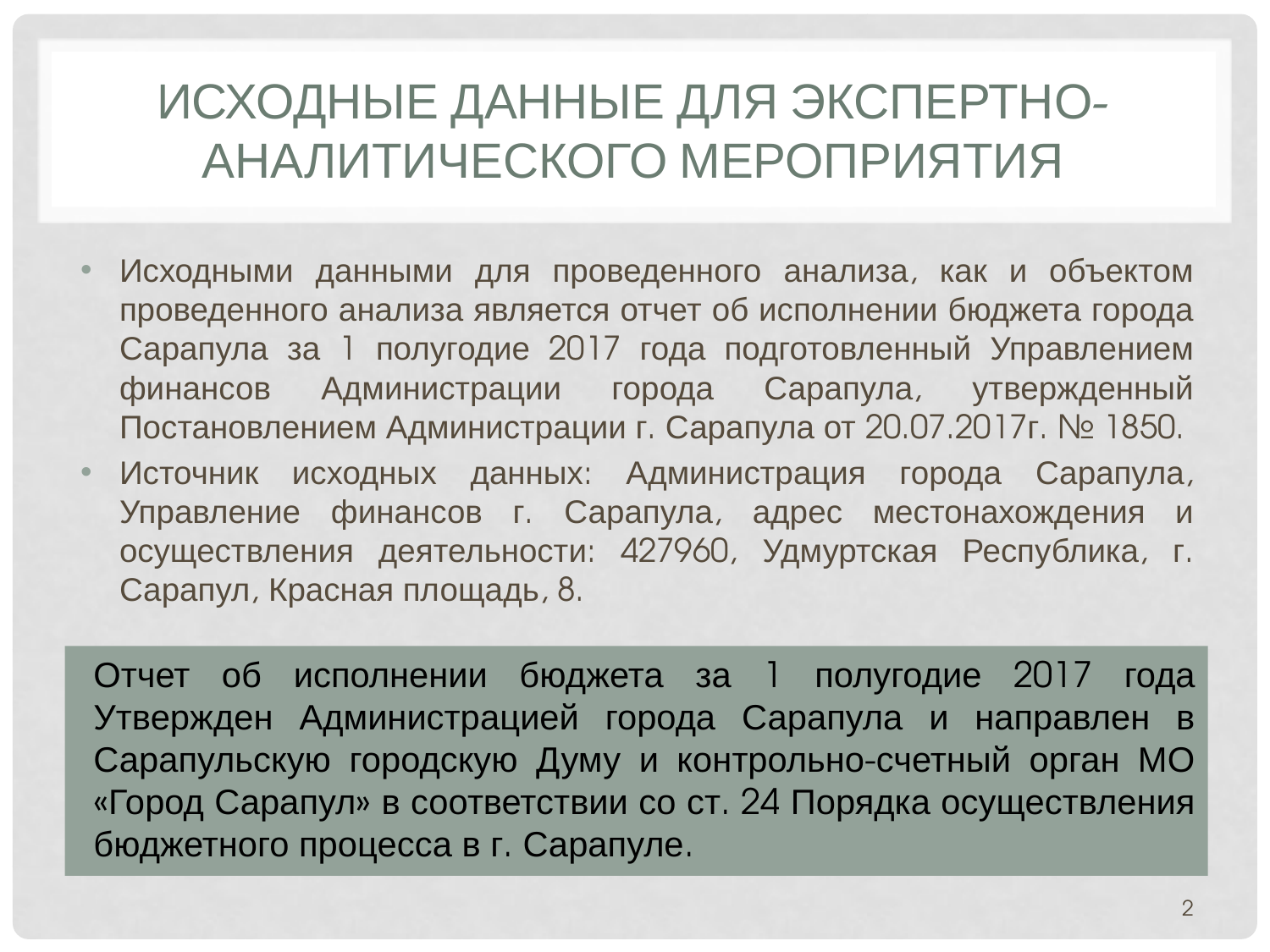

# Исходные данные для экспертно-аналитического мероприятия
Исходными данными для проведенного анализа, как и объектом проведенного анализа является отчет об исполнении бюджета города Сарапула за 1 полугодие 2017 года подготовленный Управлением финансов Администрации города Сарапула, утвержденный Постановлением Администрации г. Сарапула от 20.07.2017г. № 1850.
Источник исходных данных: Администрация города Сарапула, Управление финансов г. Сарапула, адрес местонахождения и осуществления деятельности: 427960, Удмуртская Республика, г. Сарапул, Красная площадь, 8.
Отчет об исполнении бюджета за 1 полугодие 2017 года Утвержден Администрацией города Сарапула и направлен в Сарапульскую городскую Думу и контрольно-счетный орган МО «Город Сарапул» в соответствии со ст. 24 Порядка осуществления бюджетного процесса в г. Сарапуле.
2